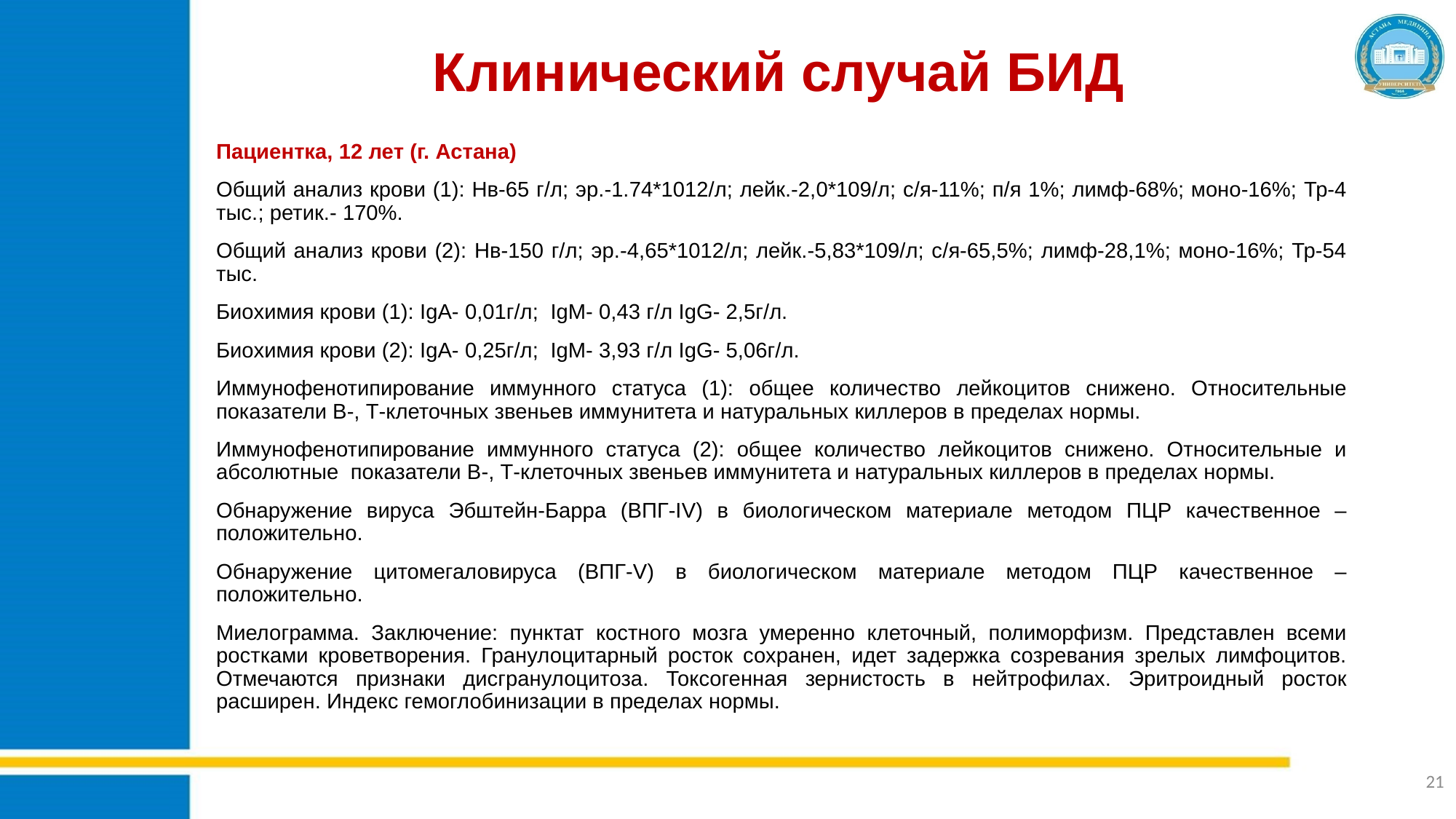

# Клинический случай БИД
Пациентка, 12 лет (г. Астана)
Общий анализ крови (1): Нв-65 г/л; эр.-1.74*1012/л; лейк.-2,0*109/л; с/я-11%; п/я 1%; лимф-68%; моно-16%; Тр-4 тыс.; ретик.- 170%.
Общий анализ крови (2): Нв-150 г/л; эр.-4,65*1012/л; лейк.-5,83*109/л; с/я-65,5%; лимф-28,1%; моно-16%; Тр-54 тыс.
Биохимия крови (1): IgA- 0,01г/л;  IgM- 0,43 г/л IgG- 2,5г/л.
Биохимия крови (2): IgA- 0,25г/л;  IgM- 3,93 г/л IgG- 5,06г/л.
Иммунофенотипирование иммунного статуса (1): общее количество лейкоцитов снижено. Относительные показатели В-, Т-клеточных звеньев иммунитета и натуральных киллеров в пределах нормы.
Иммунофенотипирование иммунного статуса (2): общее количество лейкоцитов снижено. Относительные и абсолютные  показатели В-, Т-клеточных звеньев иммунитета и натуральных киллеров в пределах нормы.
Обнаружение вируса Эбштейн-Барра (ВПГ-IV) в биологическом материале методом ПЦР качественное – положительно.
Обнаружение цитомегаловируса (ВПГ-V) в биологическом материале методом ПЦР качественное – положительно.
Миелограмма. Заключение: пунктат костного мозга умеренно клеточный, полиморфизм. Представлен всеми ростками кроветворения. Гранулоцитарный росток сохранен, идет задержка созревания зрелых лимфоцитов. Отмечаются признаки дисгранулоцитоза. Токсогенная зернистость в нейтрофилах. Эритроидный росток расширен. Индекс гемоглобинизации в пределах нормы.
21